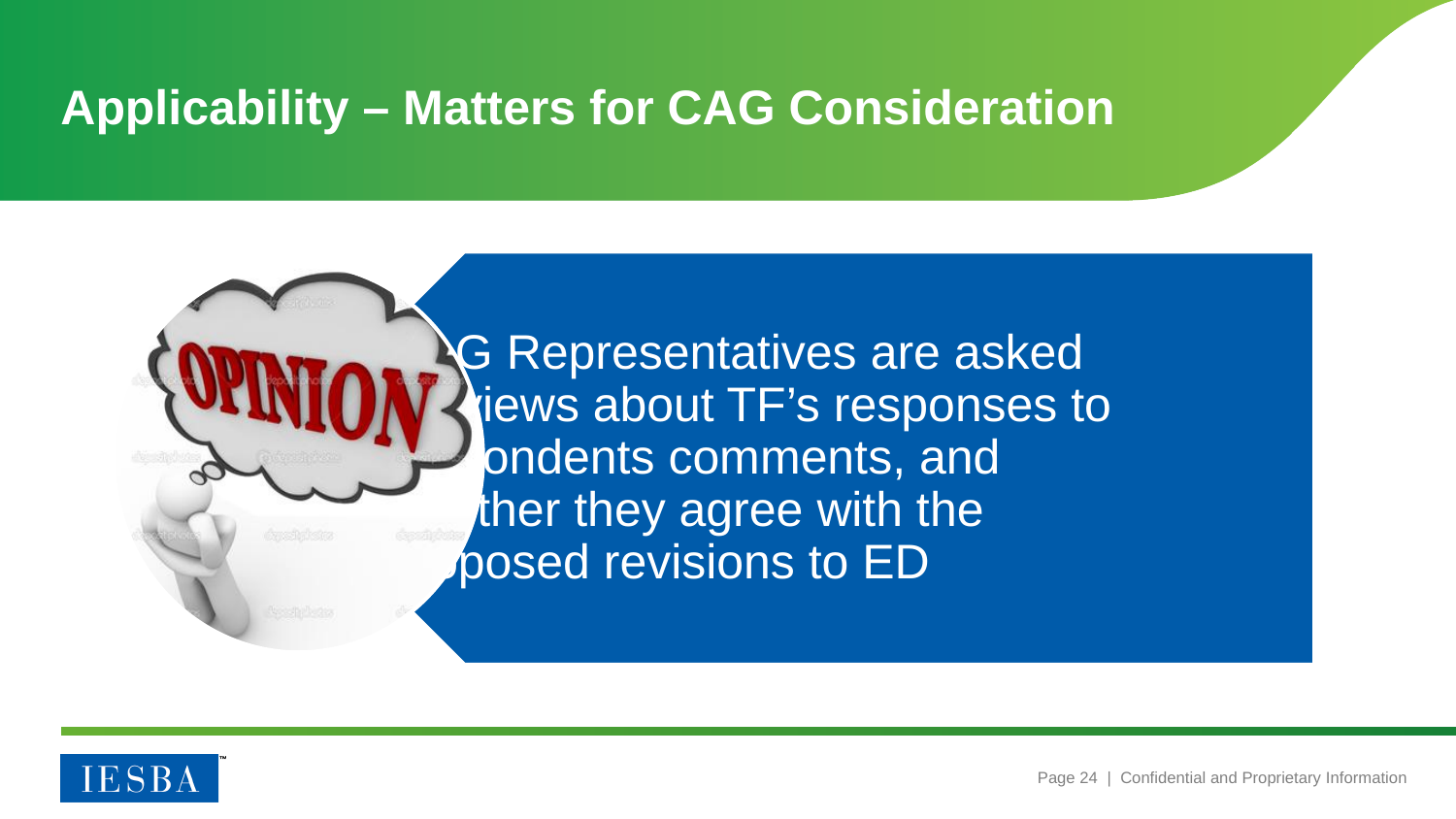

# Applicability – Matters for CAG Consideration
CAG Representatives are asked for views about TF’s responses to respondents comments, and whether they agree with the proposed revisions to ED